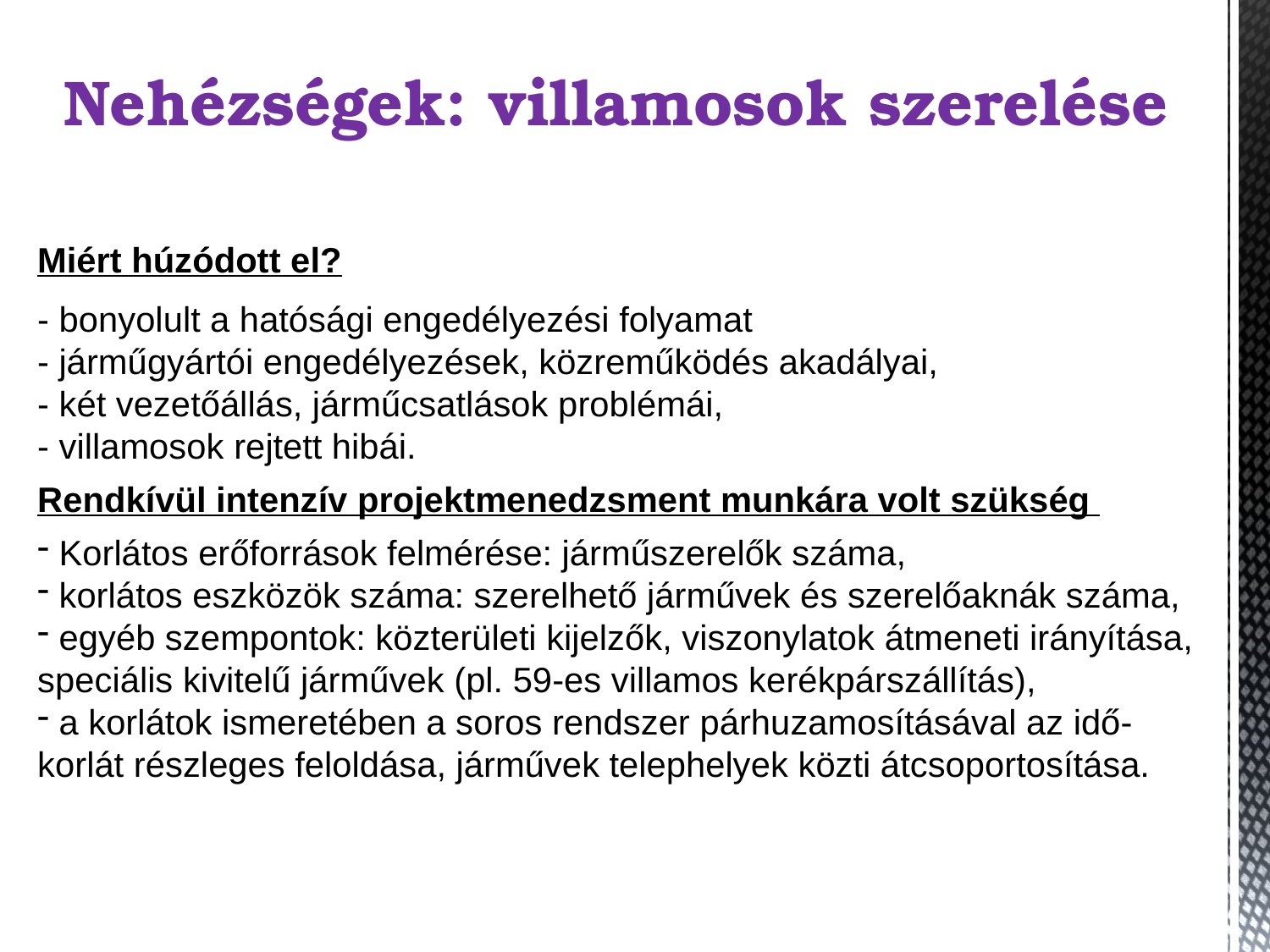

Nehézségek: villamosok szerelése
Miért húzódott el?
- bonyolult a hatósági engedélyezési folyamat
- járműgyártói engedélyezések, közreműködés akadályai,
- két vezetőállás, járműcsatlások problémái,
- villamosok rejtett hibái.
Rendkívül intenzív projektmenedzsment munkára volt szükség
 Korlátos erőforrások felmérése: járműszerelők száma,
 korlátos eszközök száma: szerelhető járművek és szerelőaknák száma,
 egyéb szempontok: közterületi kijelzők, viszonylatok átmeneti irányítása, speciális kivitelű járművek (pl. 59-es villamos kerékpárszállítás),
 a korlátok ismeretében a soros rendszer párhuzamosításával az idő-korlát részleges feloldása, járművek telephelyek közti átcsoportosítása.